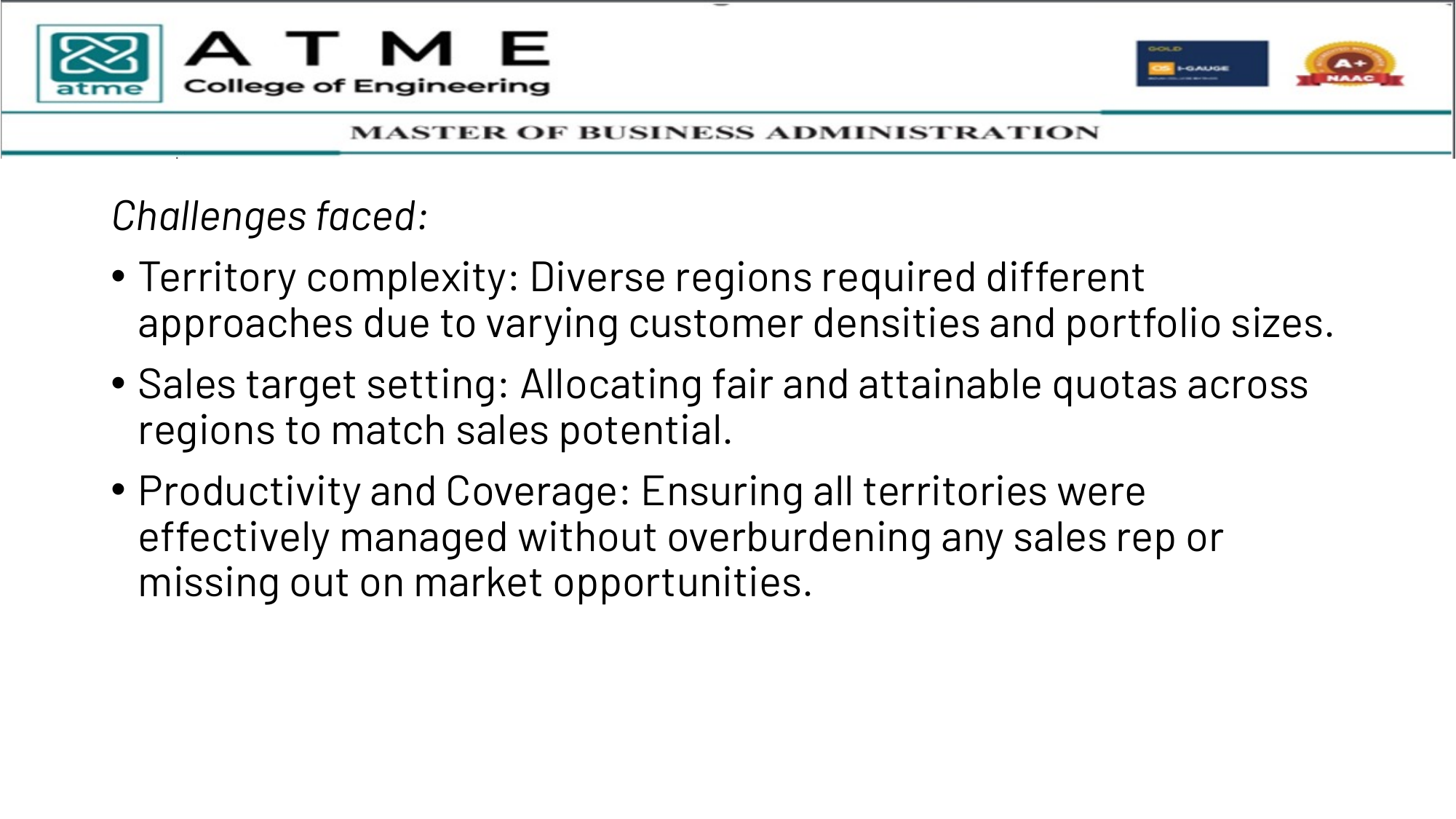

Challenges faced:
Territory complexity: Diverse regions required different approaches due to varying customer densities and portfolio sizes.
Sales target setting: Allocating fair and attainable quotas across regions to match sales potential.
Productivity and Coverage: Ensuring all territories were effectively managed without overburdening any sales rep or missing out on market opportunities.